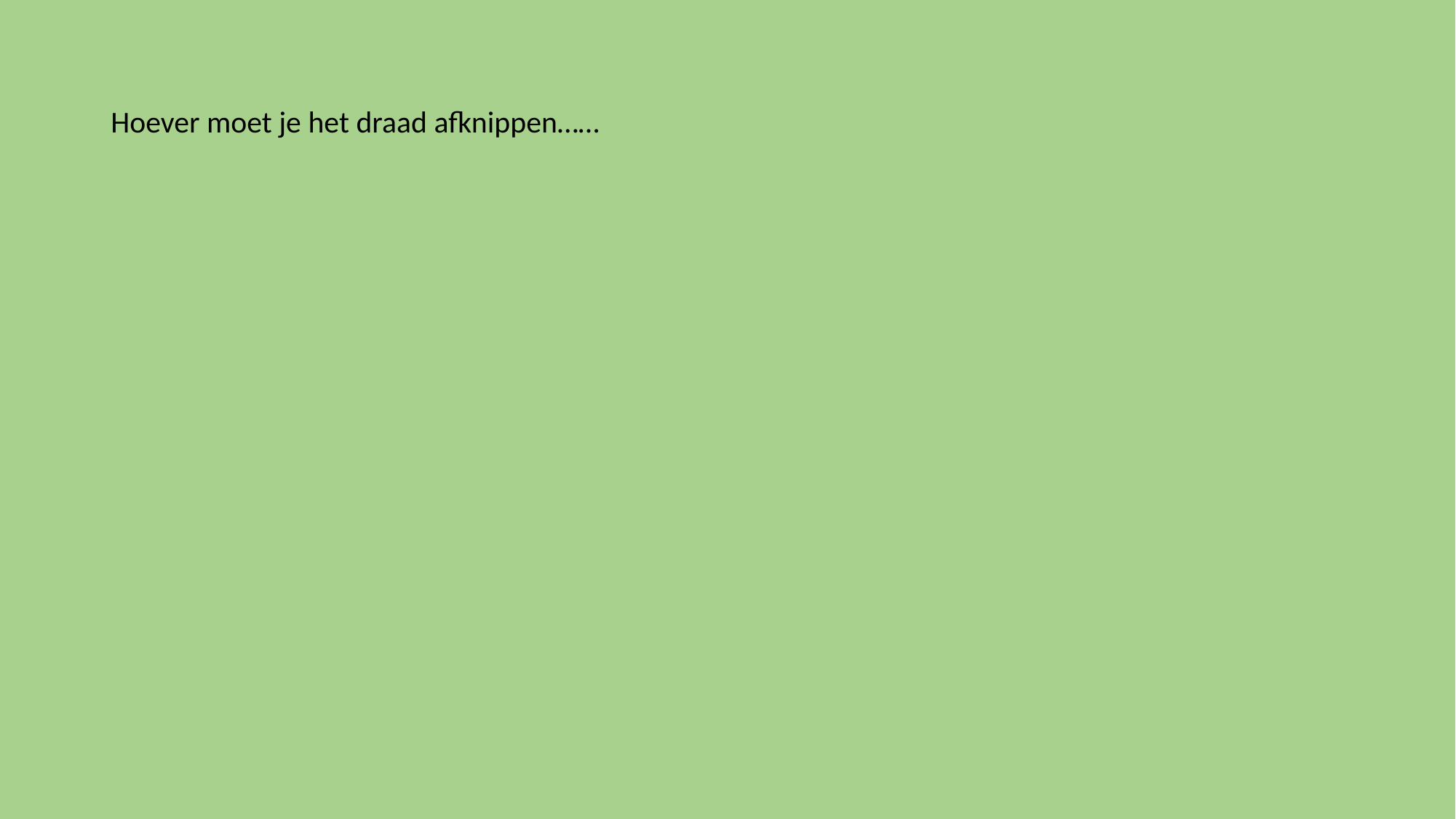

# Hoever moet je het draad afknippen……